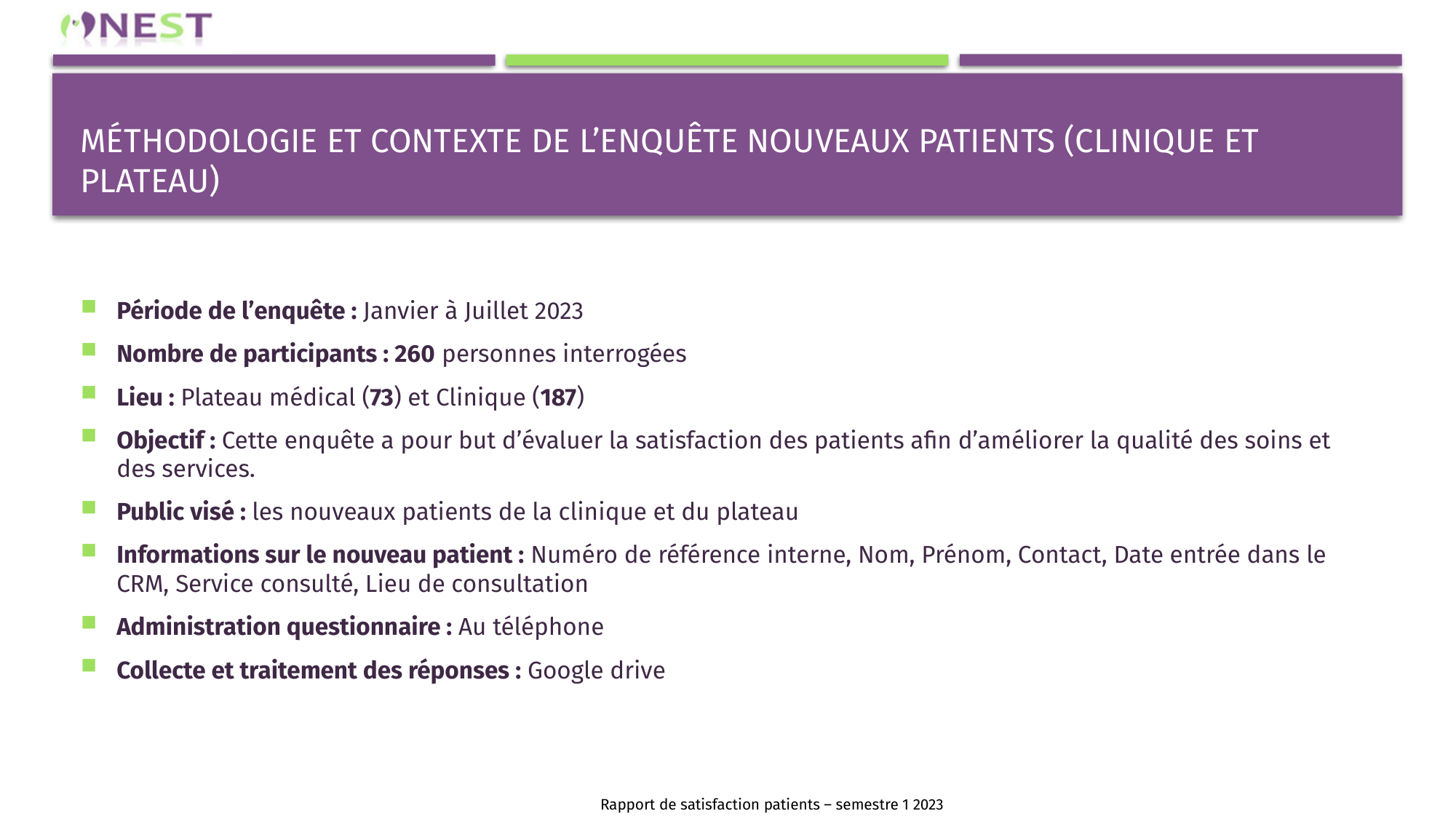

# Méthodologie et contexte de l’enquête NOUVEAUX PATIENTS (CLINIQUE ET PLATEAU)
Période de l’enquête : Janvier à Juillet 2023
Nombre de participants : 260 personnes interrogées
Lieu : Plateau médical (73) et Clinique (187)
Objectif : Cette enquête a pour but d’évaluer la satisfaction des patients afin d’améliorer la qualité des soins et des services.
Public visé : les nouveaux patients de la clinique et du plateau
Informations sur le nouveau patient : Numéro de référence interne, Nom, Prénom, Contact, Date entrée dans le CRM, Service consulté, Lieu de consultation
Administration questionnaire : Au téléphone
Collecte et traitement des réponses : Google drive
Rapport de satisfaction patients – semestre 1 2023